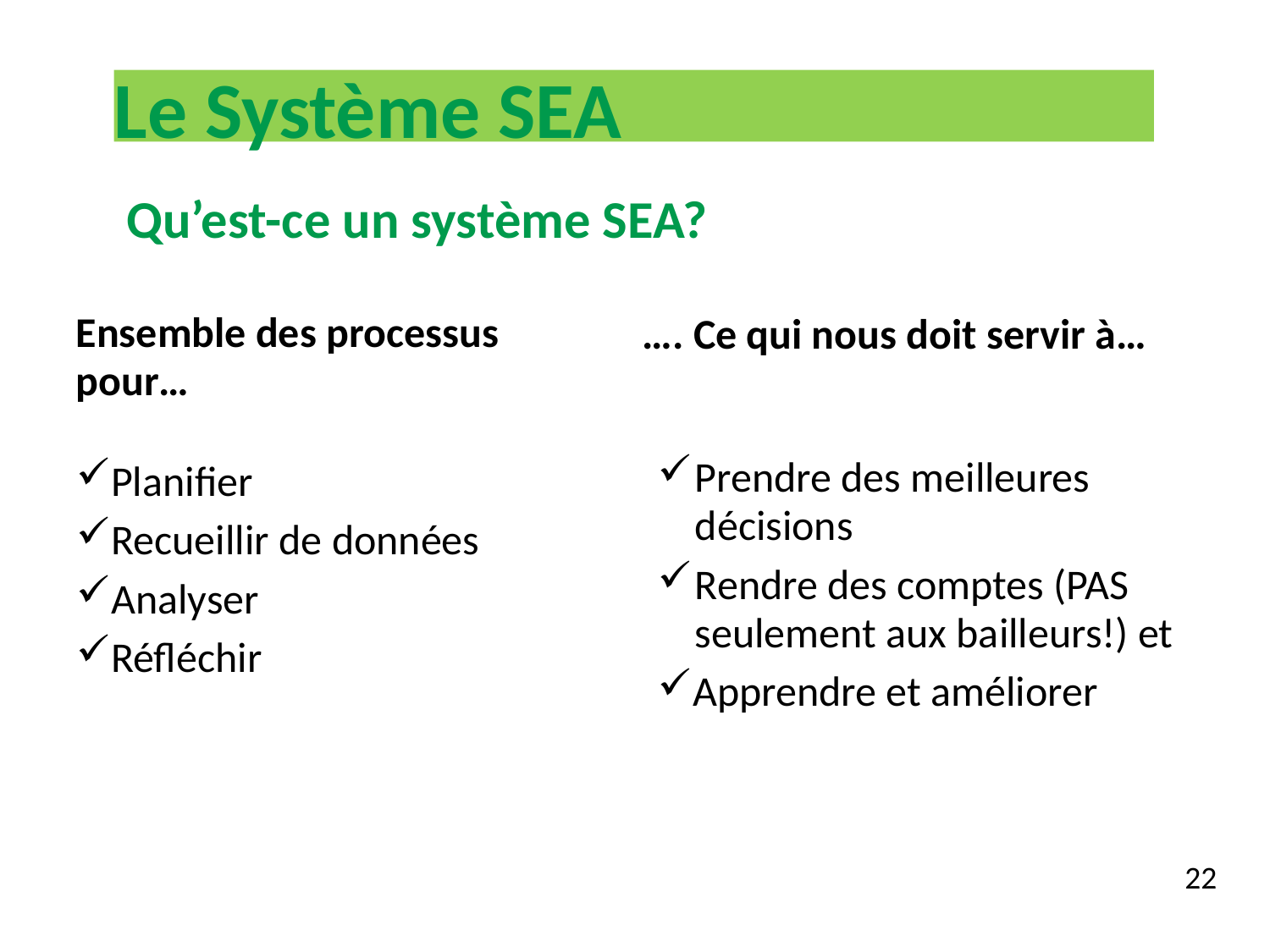

Le Système SEA

Qu’est-ce un système SEA?
Ensemble des processus pour…
…. Ce qui nous doit servir à…
Prendre des meilleures décisions
Rendre des comptes (PAS seulement aux bailleurs!) et
Apprendre et améliorer

Planifier
Recueillir de données
Analyser
Réfléchir

22